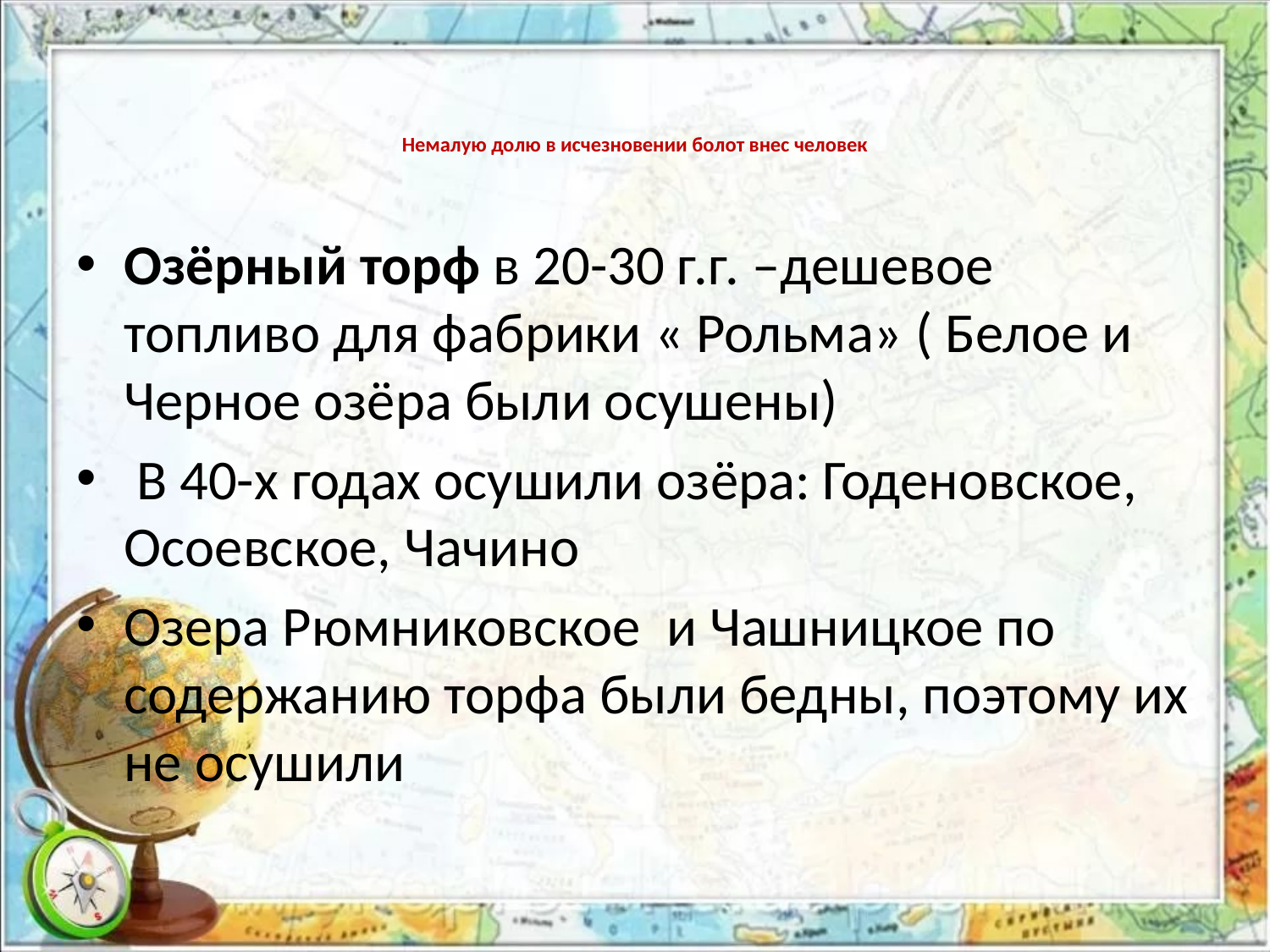

# Немалую долю в исчезновении болот внес человек
Озёрный торф в 20-30 г.г. –дешевое топливо для фабрики « Рольма» ( Белое и Черное озёра были осушены)
 В 40-х годах осушили озёра: Годеновское, Осоевское, Чачино
Озера Рюмниковское  и Чашницкое по содержанию торфа были бедны, поэтому их не осушили